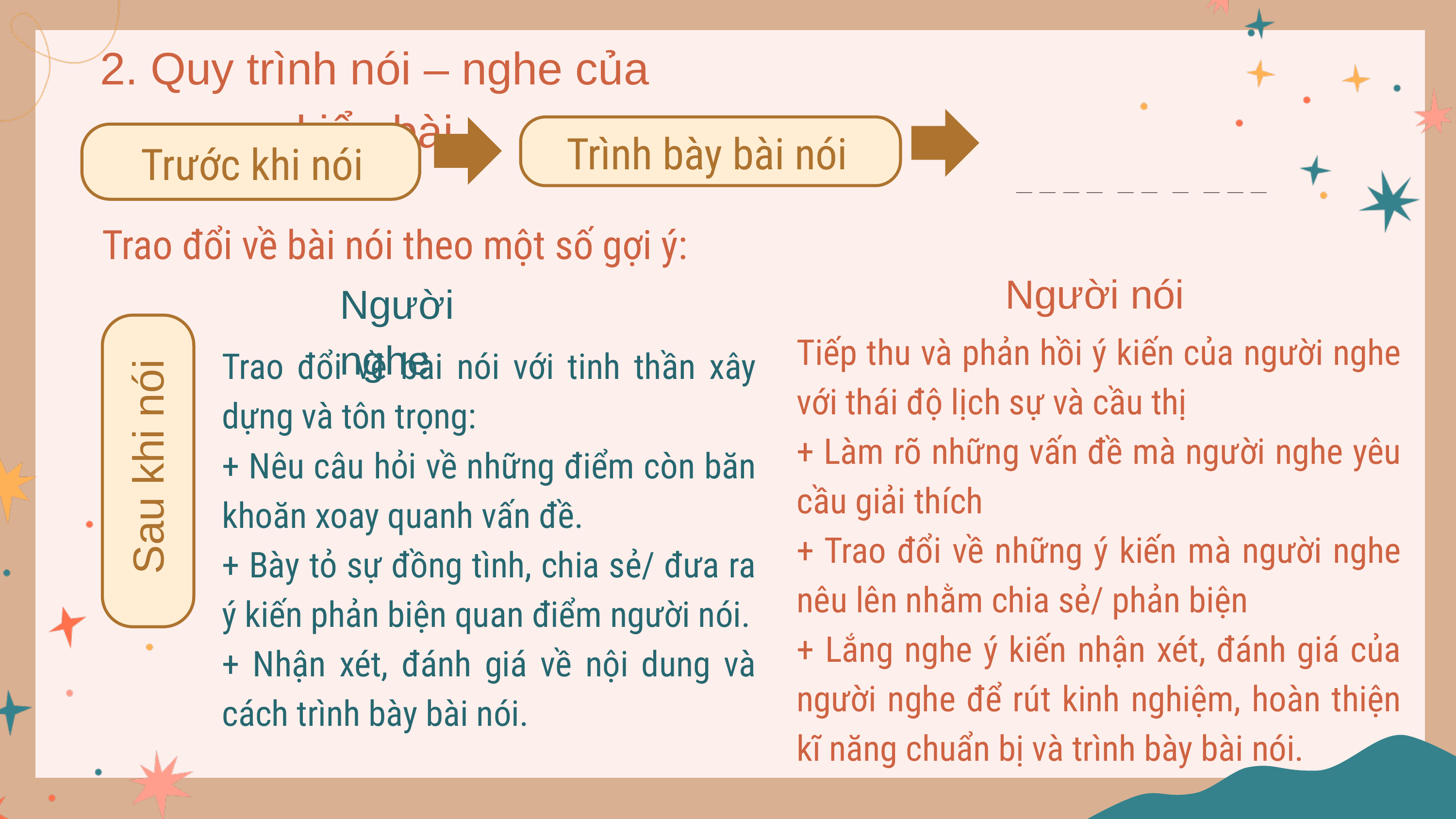

2. Quy trình nói – nghe của kiểu bài

Trình bày bài nói

Trước khi nói
_ _ _ _  _ _  _  _ _ _
Trao đổi về bài nói theo một số gợi ý:
Người nói
Người nghe
Tiếp thu và phản hồi ý kiến của người nghe với thái độ lịch sự và cầu thị
+ Làm rõ những vấn đề mà người nghe yêu cầu giải thích
+ Trao đổi về những ý kiến mà người nghe nêu lên nhằm chia sẻ/ phản biện
+ Lắng nghe ý kiến nhận xét, đánh giá của người nghe để rút kinh nghiệm, hoàn thiện kĩ năng chuẩn bị và trình bày bài nói.
Trao đổi về bài nói với tinh thần xây dựng và tôn trọng:
+ Nêu câu hỏi về những điểm còn băn khoăn xoay quanh vấn đề.
+ Bày tỏ sự đồng tình, chia sẻ/ đưa ra ý kiến phản biện quan điểm người nói.
+ Nhận xét, đánh giá về nội dung và cách trình bày bài nói.

Sau khi nói